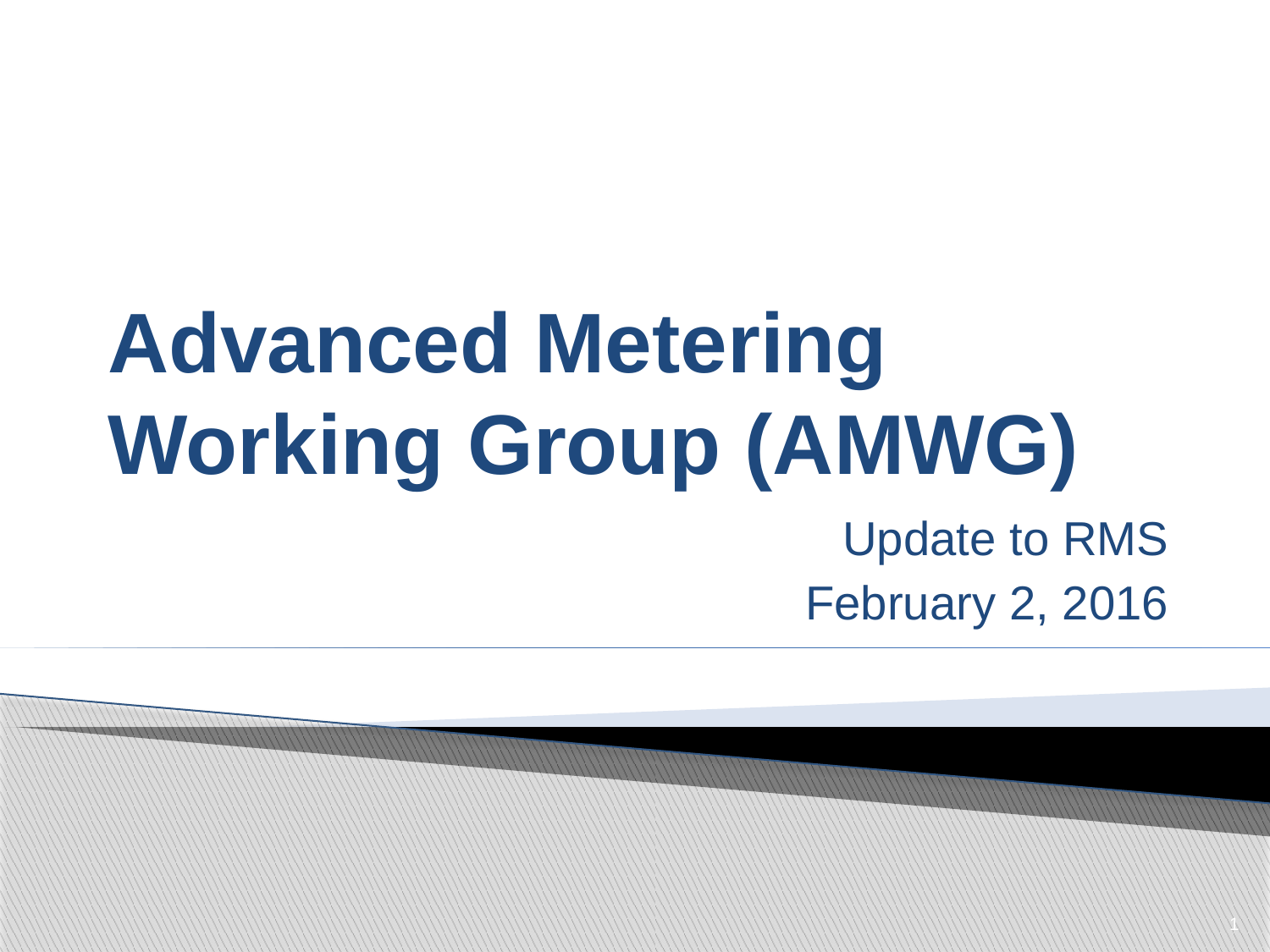

# Advanced Metering Working Group (AMWG)
Update to RMS
February 2, 2016
1